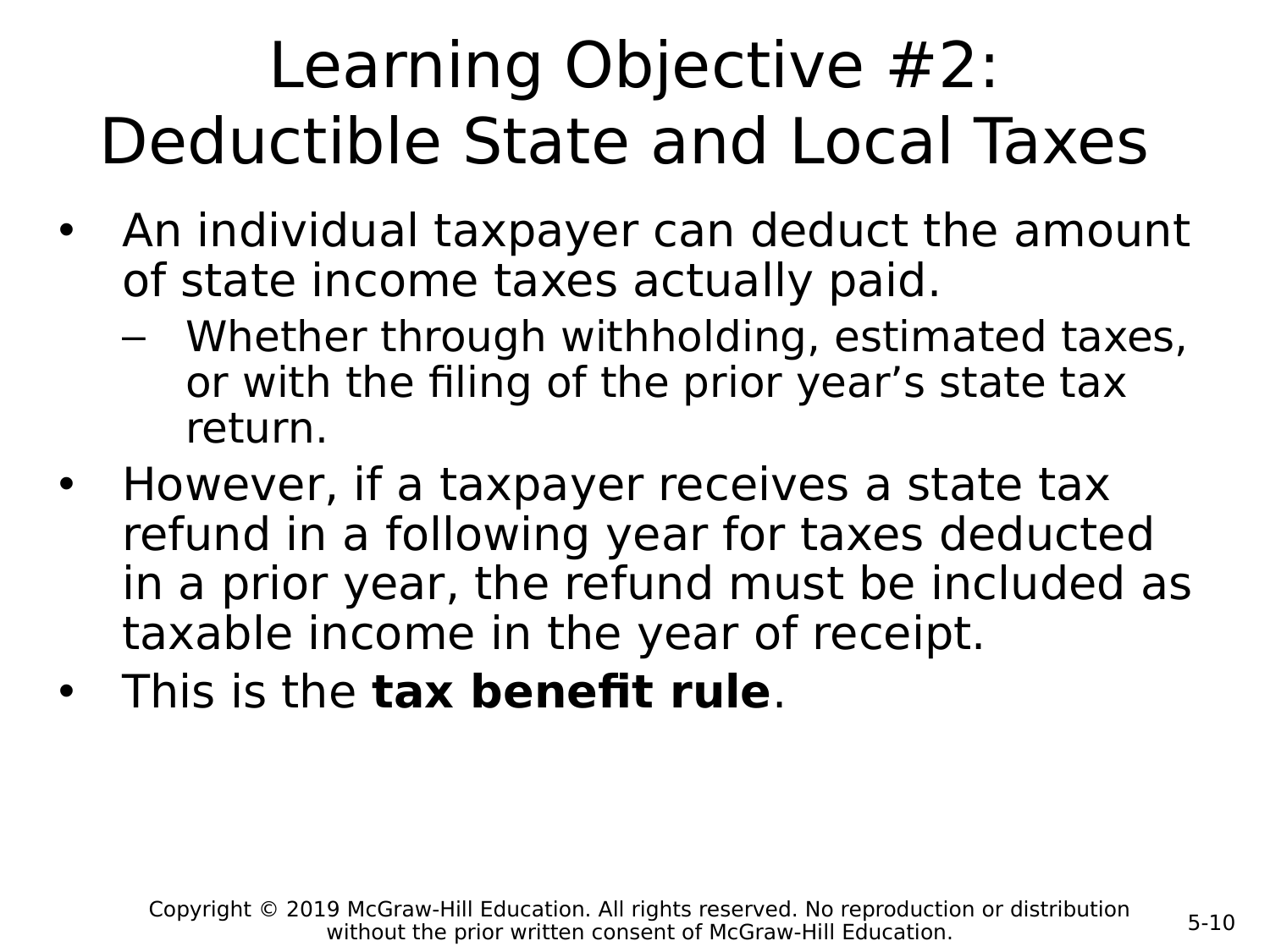

# Learning Objective #2: Deductible State and Local Taxes
An individual taxpayer can deduct the amount of state income taxes actually paid.
Whether through withholding, estimated taxes, or with the filing of the prior year’s state tax return.
However, if a taxpayer receives a state tax refund in a following year for taxes deducted in a prior year, the refund must be included as taxable income in the year of receipt.
This is the tax benefit rule.